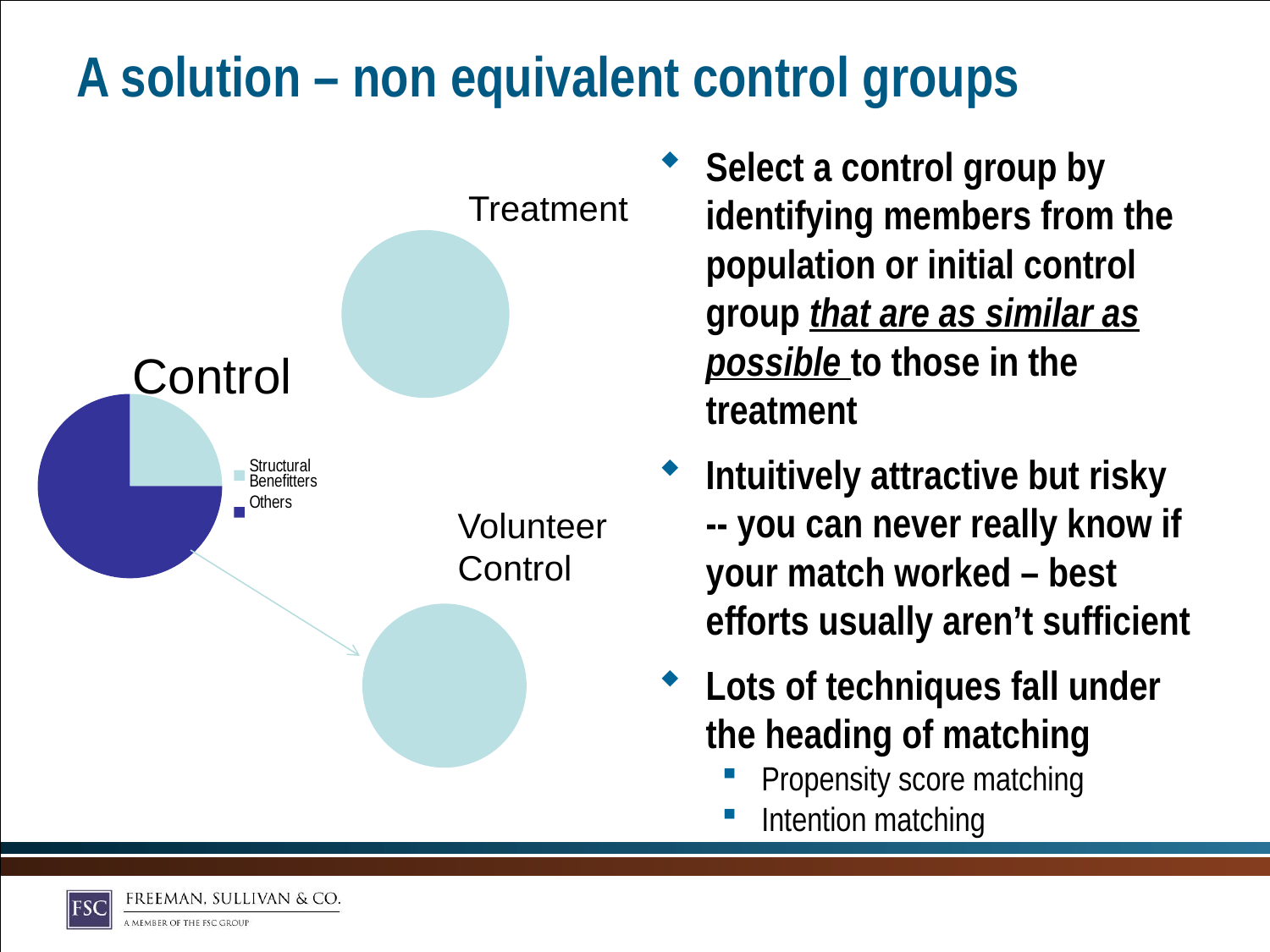

# A solution – non equivalent control groups
Select a control group by identifying members from the population or initial control group that are as similar as possible to those in the treatment
Intuitively attractive but risky -- you can never really know if your match worked – best efforts usually aren’t sufficient
Lots of techniques fall under the heading of matching
Propensity score matching
Intention matching

Treatment

### Chart

| Category | Structural Benefitters |
|---|---|
Control

### Chart

| Category |  |
|---|---|
| Structural Benefitters | 0.25 |
| Others | 0.7500000000000013 |
Volunteer
Control

### Chart

| Category | Structural Benefitters |
|---|---|